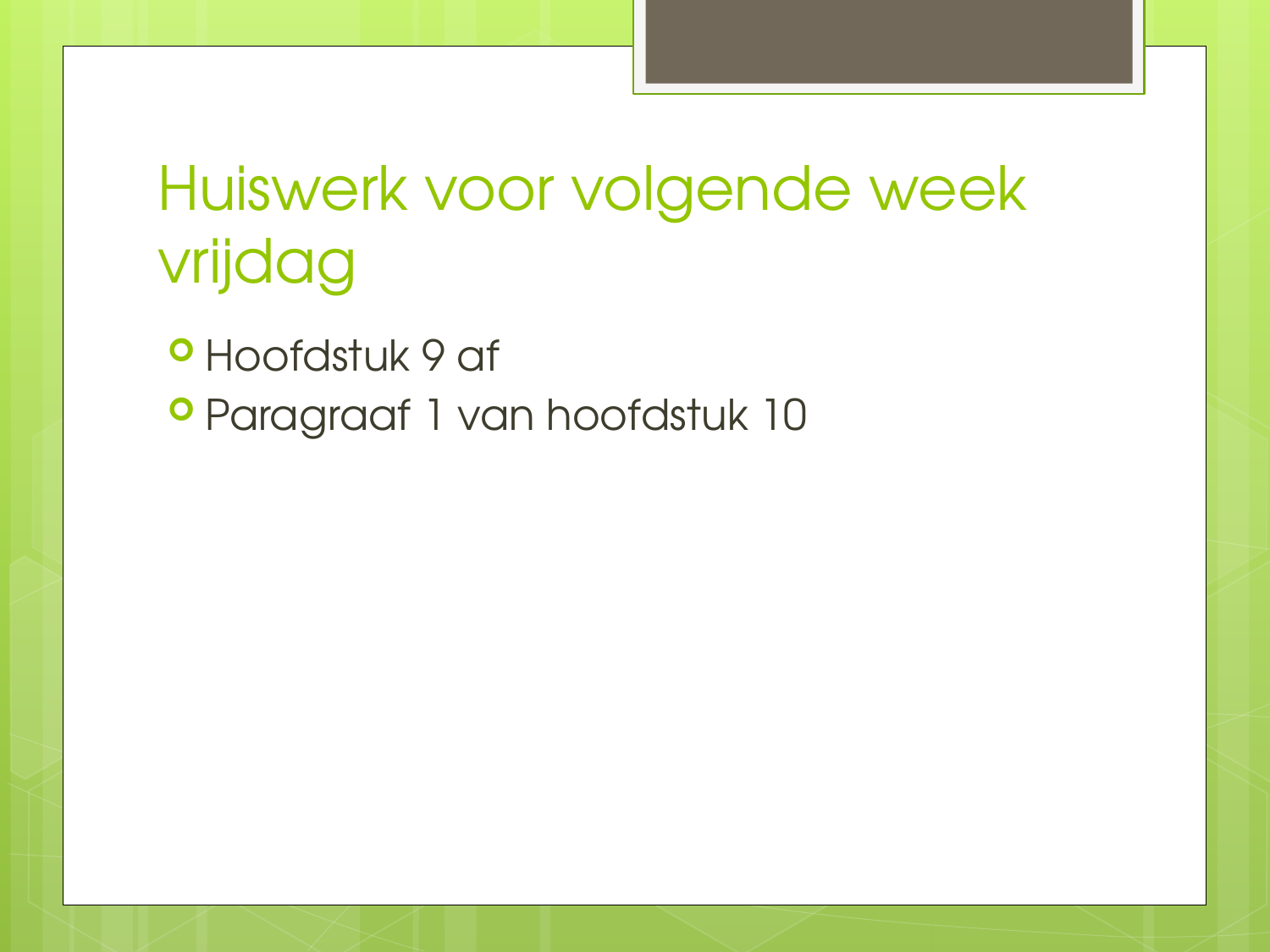

# Huiswerk voor volgende week vrijdag
Hoofdstuk 9 af
Paragraaf 1 van hoofdstuk 10